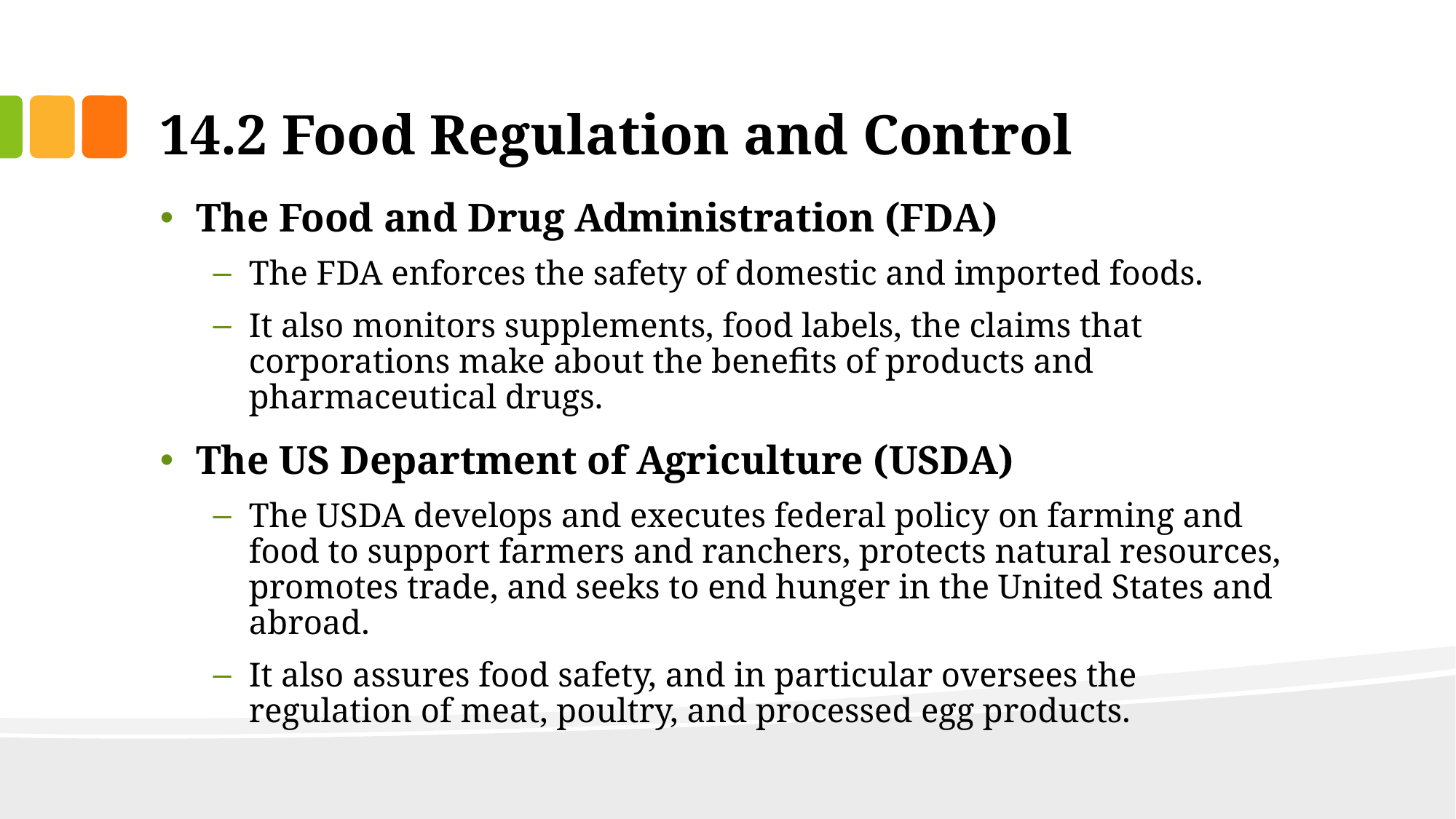

# 14.2 Food Regulation and Control
The Food and Drug Administration (FDA)
The FDA enforces the safety of domestic and imported foods.
It also monitors supplements, food labels, the claims that corporations make about the benefits of products and pharmaceutical drugs.
The US Department of Agriculture (USDA)
The USDA develops and executes federal policy on farming and food to support farmers and ranchers, protects natural resources, promotes trade, and seeks to end hunger in the United States and abroad.
It also assures food safety, and in particular oversees the regulation of meat, poultry, and processed egg products.